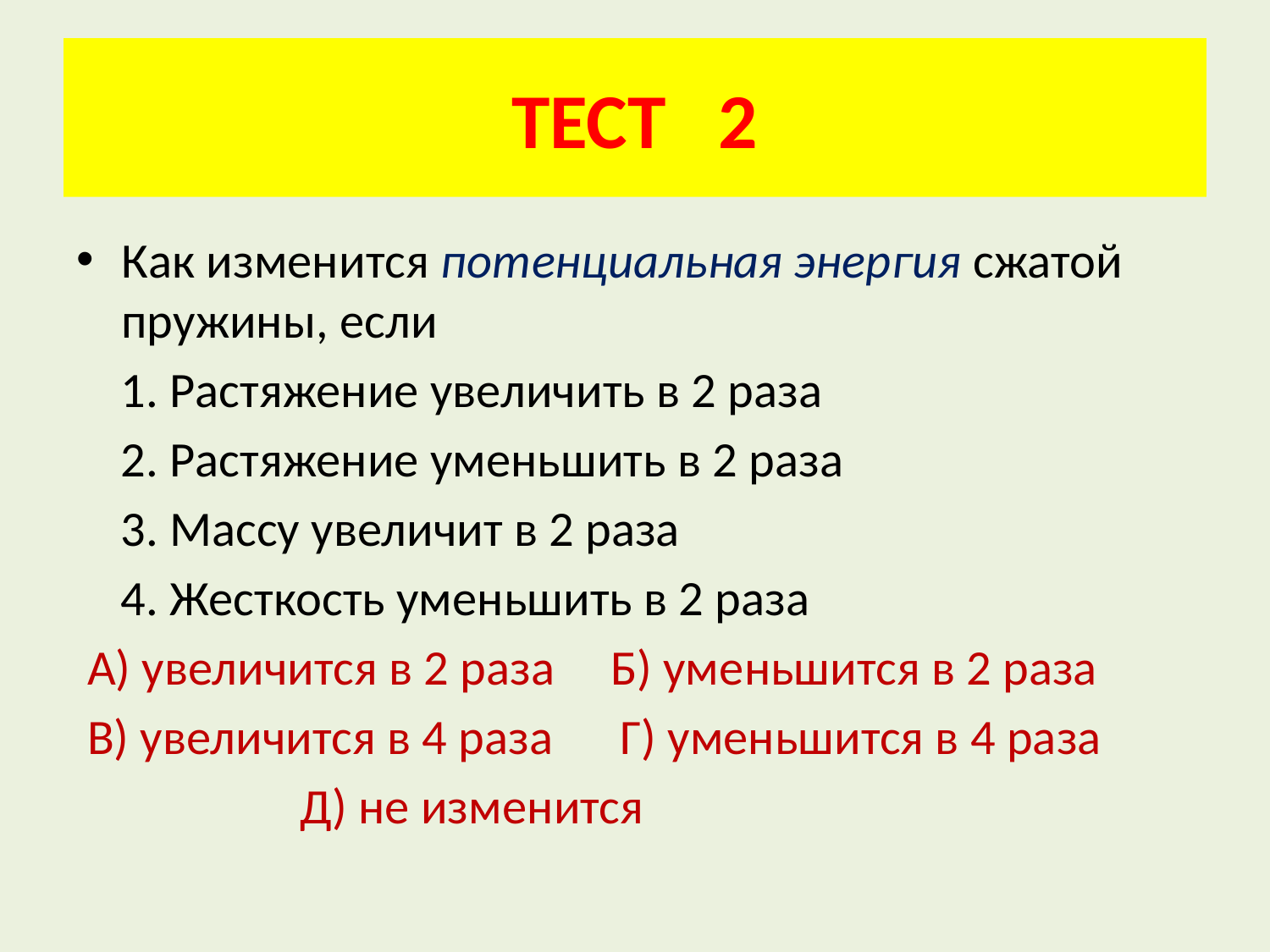

# ТЕСТ   2
Как изменится потенциальная энергия сжатой пружины, если
    1. Растяжение увеличить в 2 раза
    2. Растяжение уменьшить в 2 раза
    3. Массу увеличит в 2 раза
    4. Жесткость уменьшить в 2 раза
 А) увеличится в 2 раза     Б) уменьшится в 2 раза
 В) увеличится в 4 раза      Г) уменьшится в 4 раза
                    Д) не изменится